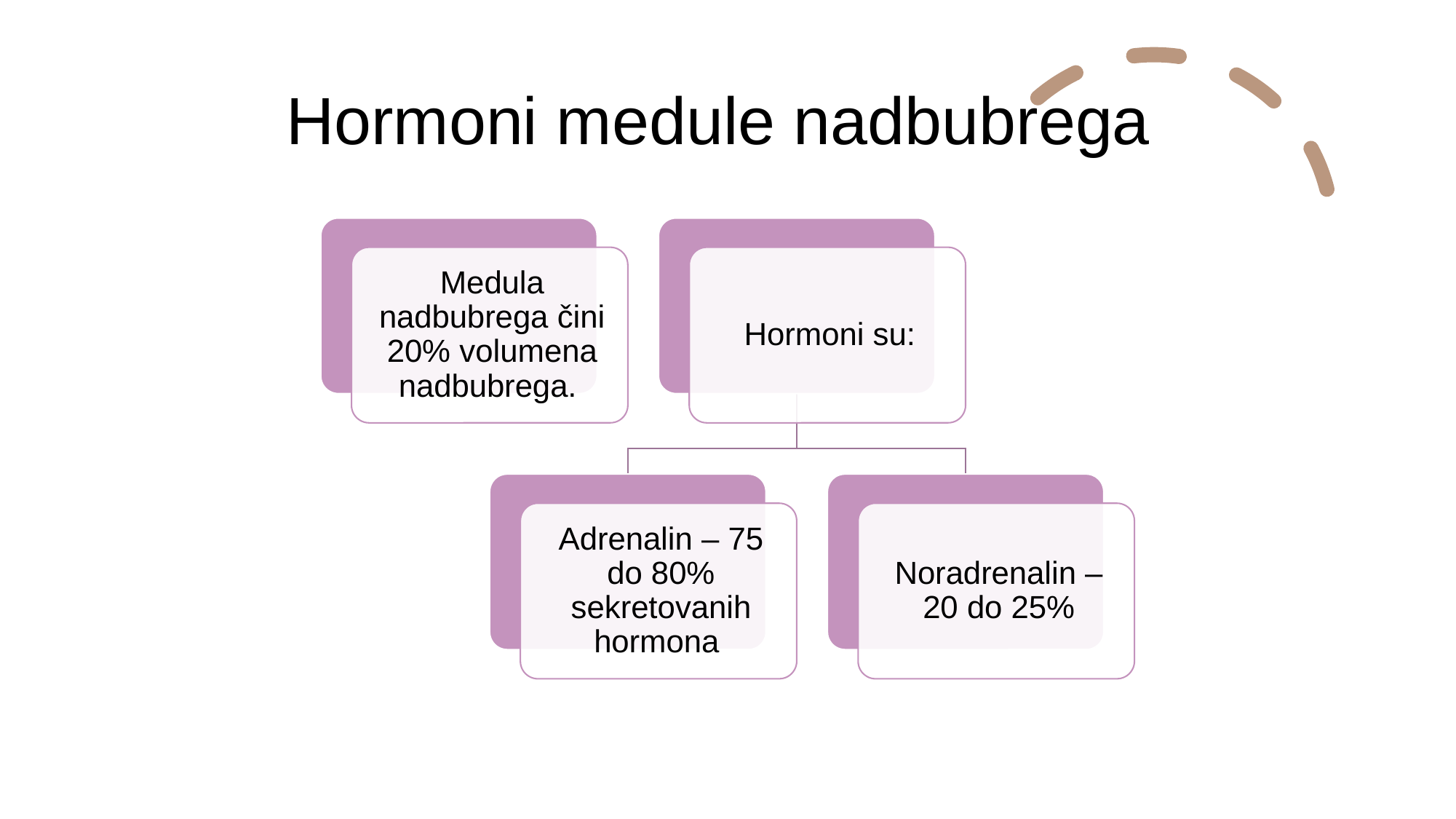

# Hormoni medule nadbubrega

Medula nadbubrega čini 20% volumena nadbubrega.
Hormoni su:
Adrenalin – 75 do 80% sekretovanih hormona
Noradrenalin – 20 do 25%